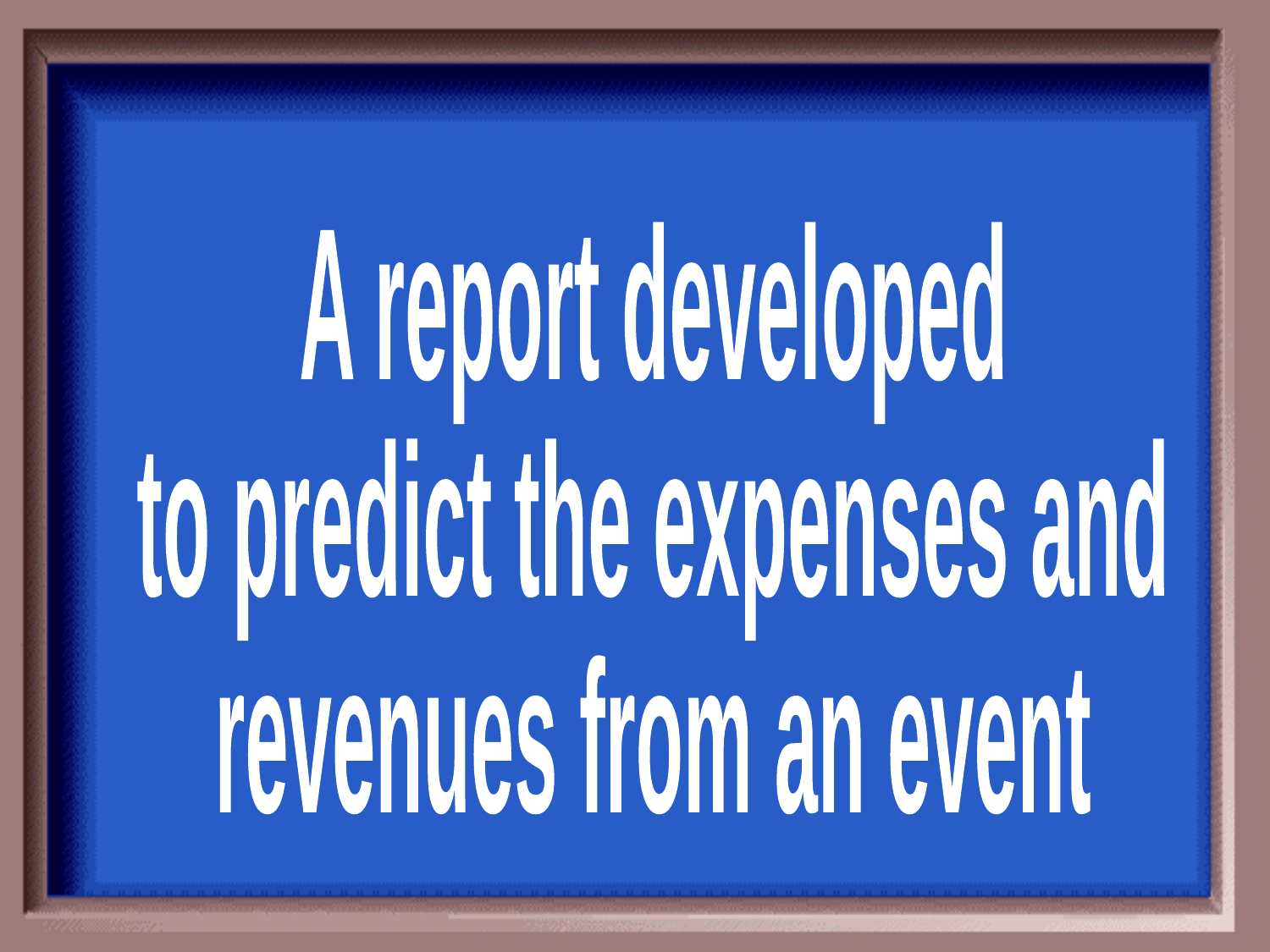

A report developed
to predict the expenses and
revenues from an event